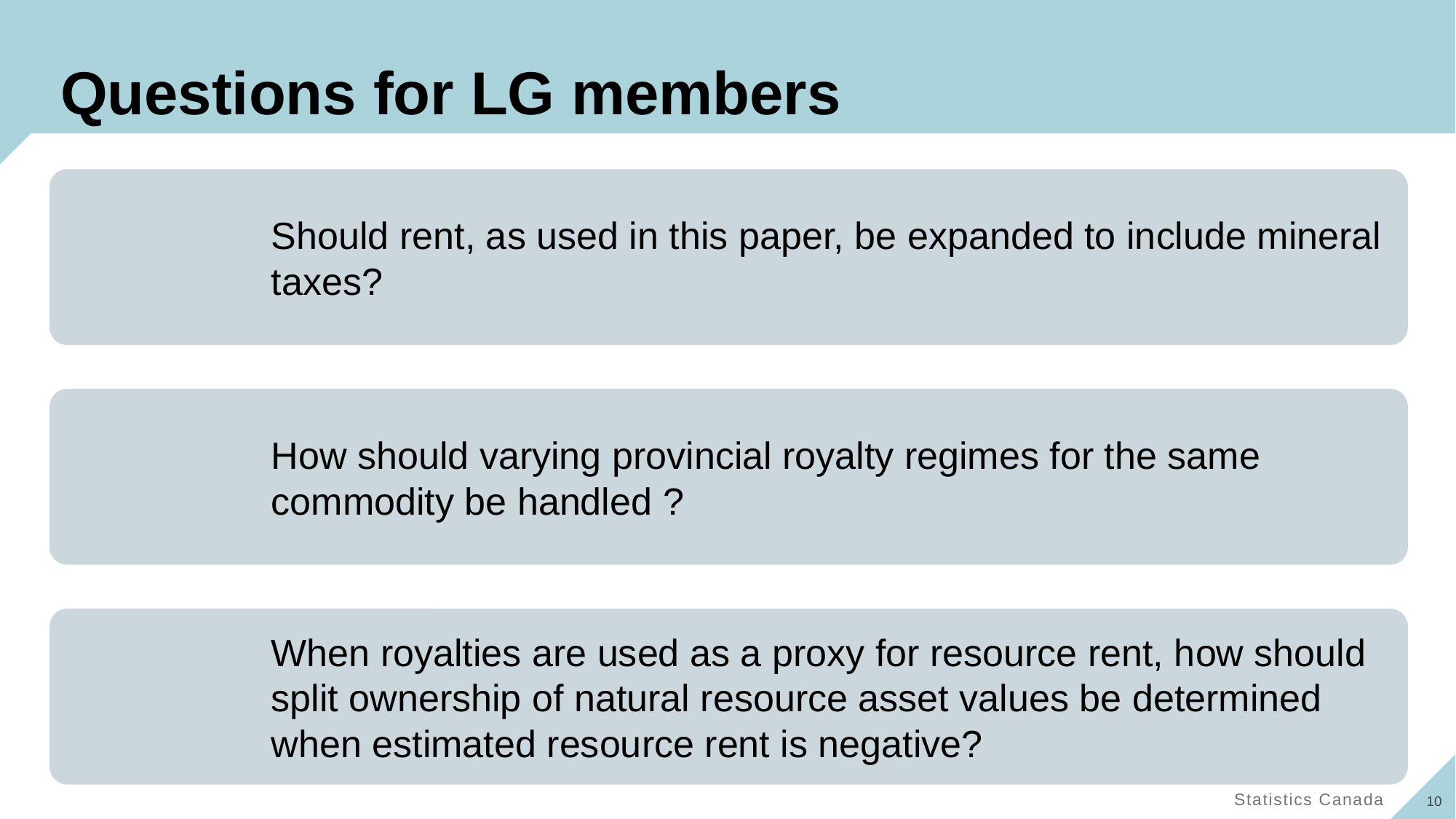

# Questions for LG members
Should rent, as used in this paper, be expanded to include mineral taxes?
How should varying provincial royalty regimes for the same commodity be handled ?
When royalties are used as a proxy for resource rent, how should split ownership of natural resource asset values be determined when estimated resource rent is negative?
10